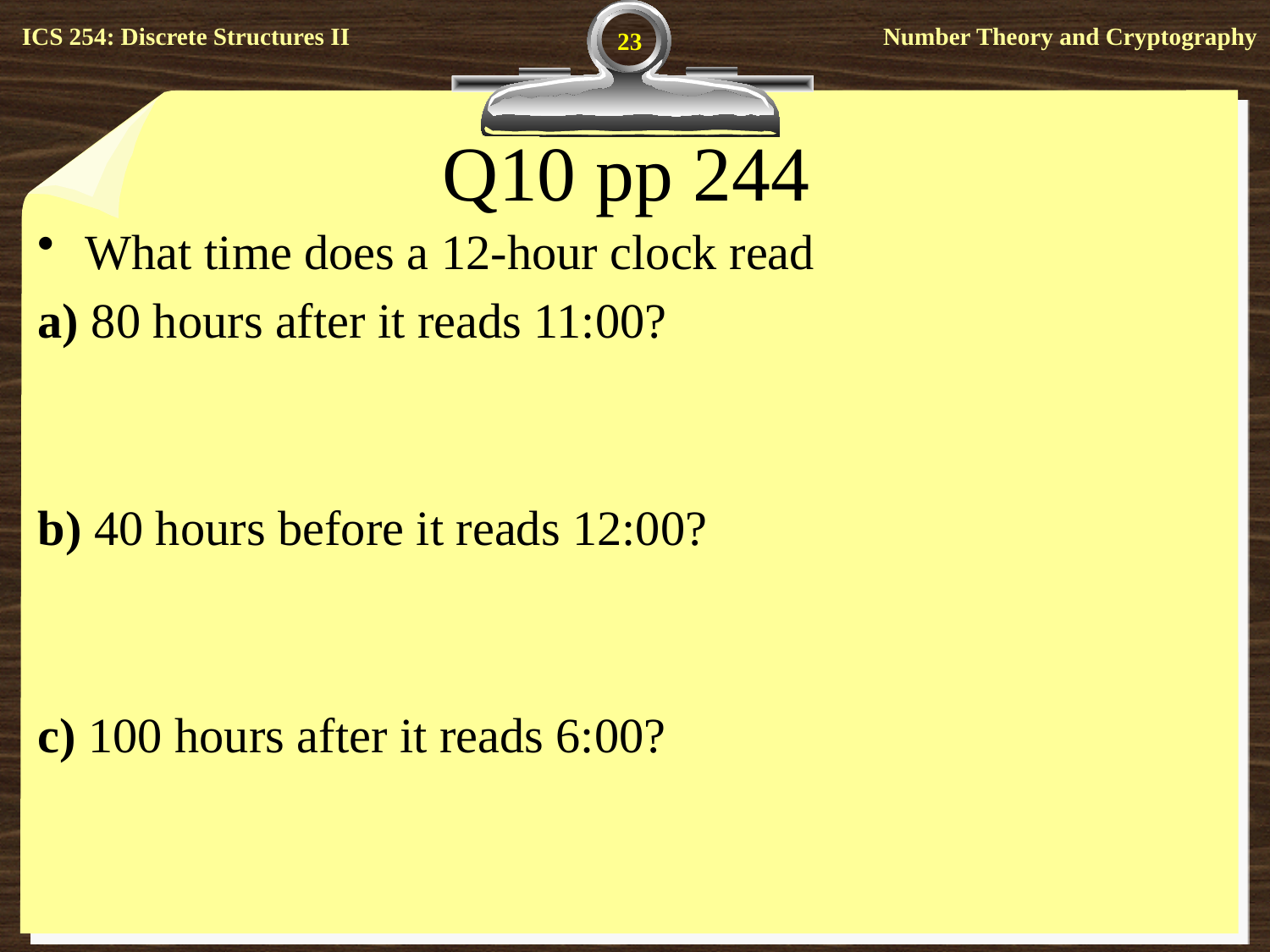

23
# Q10 pp 244
What time does a 12-hour clock read
a) 80 hours after it reads 11:00?

b) 40 hours before it reads 12:00?

c) 100 hours after it reads 6:00?